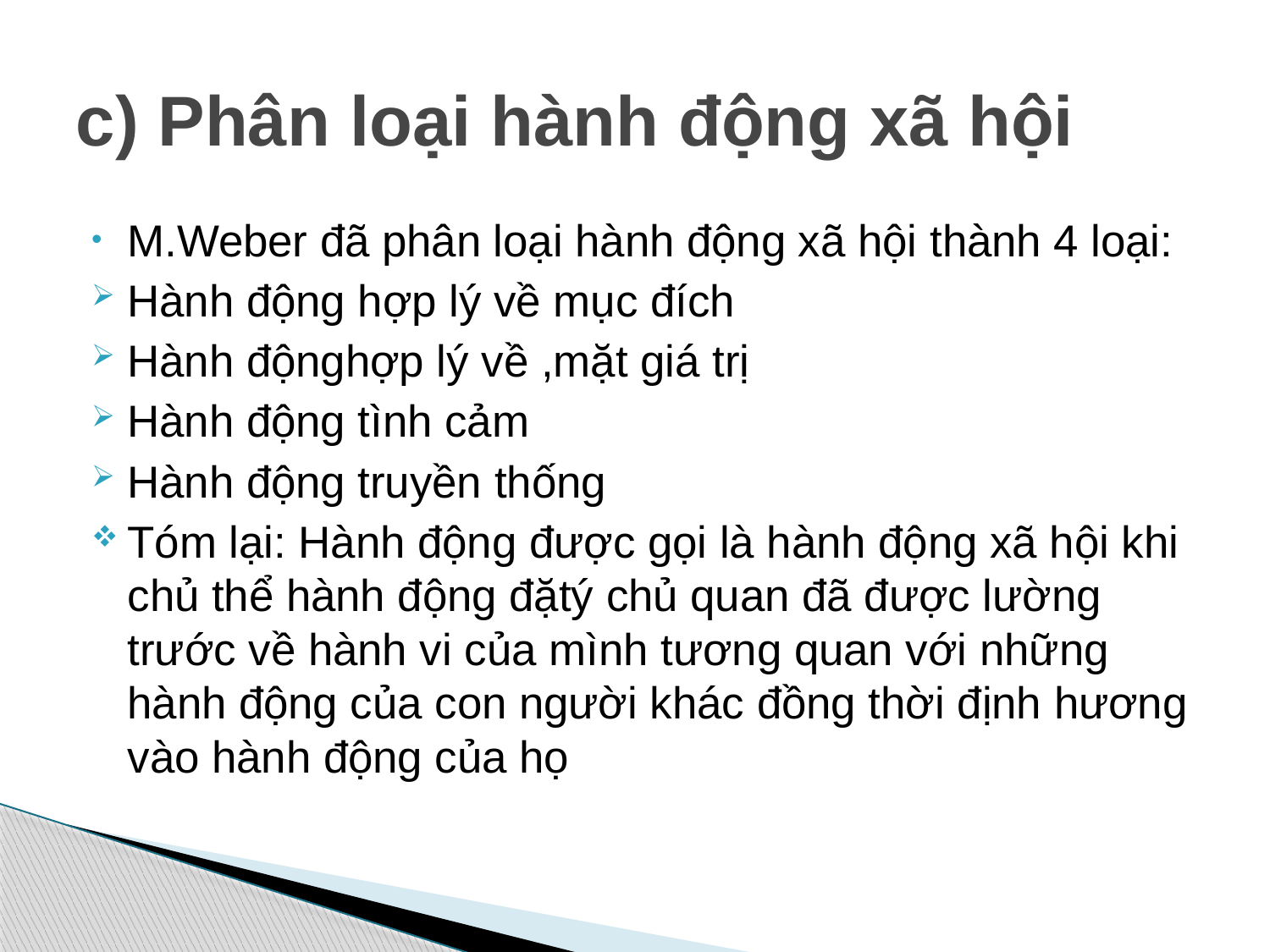

# c) Phân loại hành động xã hội
M.Weber đã phân loại hành động xã hội thành 4 loại:
Hành động hợp lý về mục đích
Hành độnghợp lý về ,mặt giá trị
Hành động tình cảm
Hành động truyền thống
Tóm lại: Hành động được gọi là hành động xã hội khi chủ thể hành động đặtý chủ quan đã được lường trước về hành vi của mình tương quan với những hành động của con người khác đồng thời định hương vào hành động của họ